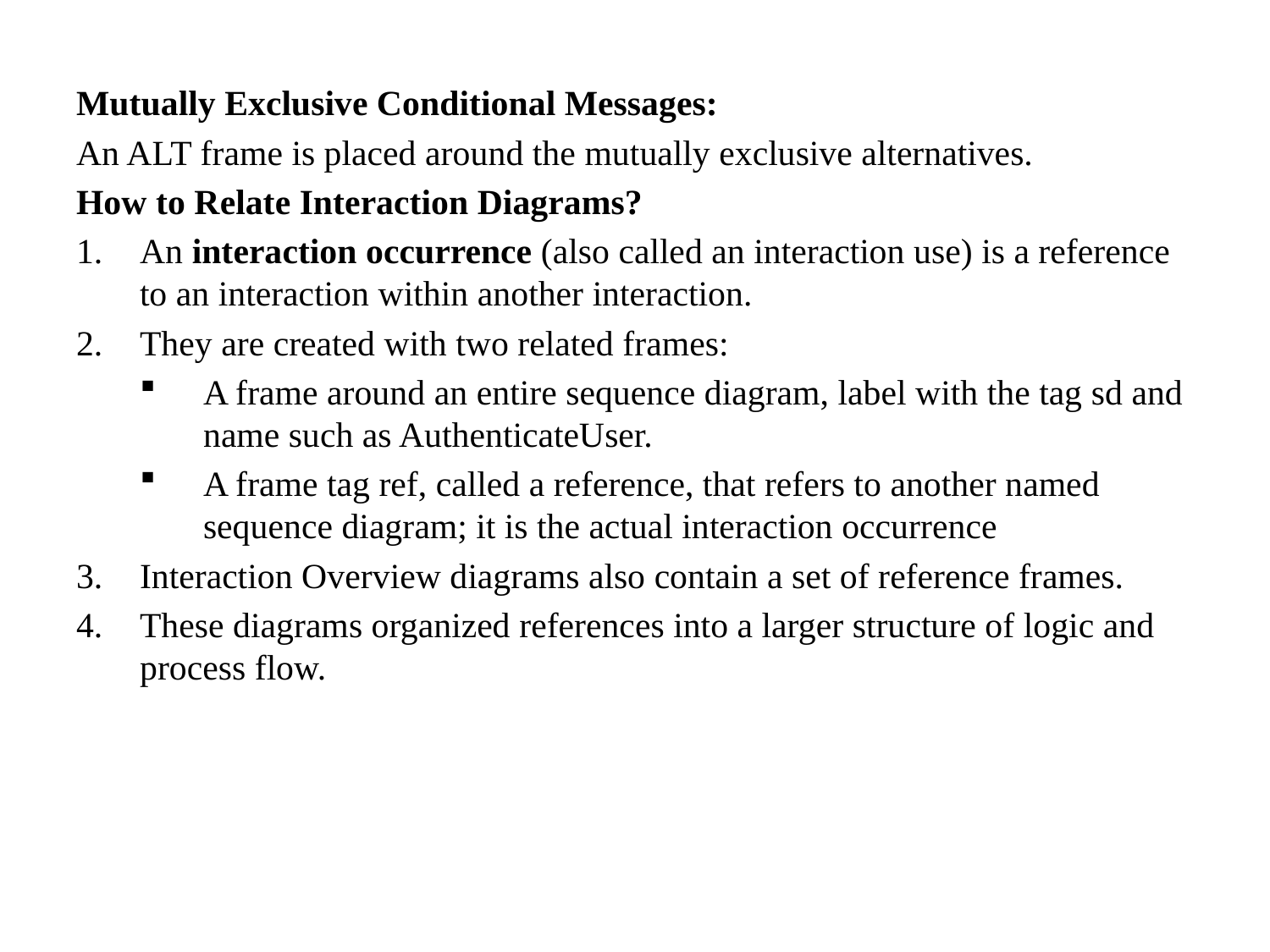

Mutually Exclusive Conditional Messages:
An ALT frame is placed around the mutually exclusive alternatives.
How to Relate Interaction Diagrams?
An interaction occurrence (also called an interaction use) is a reference to an interaction within another interaction.
They are created with two related frames:
A frame around an entire sequence diagram, label with the tag sd and name such as AuthenticateUser.
A frame tag ref, called a reference, that refers to another named sequence diagram; it is the actual interaction occurrence
Interaction Overview diagrams also contain a set of reference frames.
These diagrams organized references into a larger structure of logic and process flow.